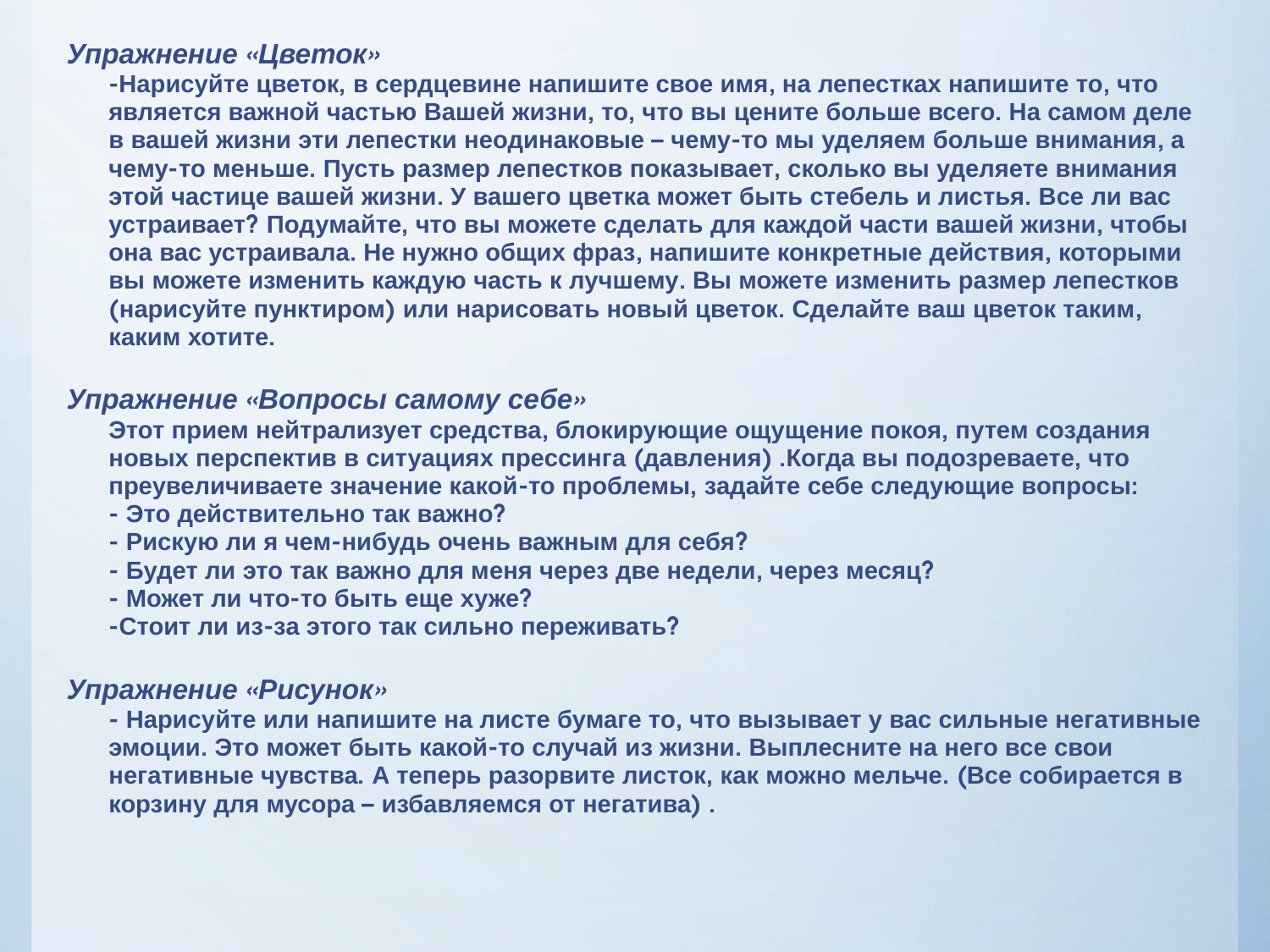

Упражнение «Цветок»
-Нарисуйте цветок, в сердцевине напишите свое имя, на лепестках напишите то, что является важной частью Вашей жизни, то, что вы цените больше всего. На самом деле в вашей жизни эти лепестки неодинаковые – чему-то мы уделяем больше внимания, а чему-то меньше. Пусть размер лепестков показывает, сколько вы уделяете внимания этой частице вашей жизни. У вашего цветка может быть стебель и листья. Все ли вас устраивает? Подумайте, что вы можете сделать для каждой части вашей жизни, чтобы она вас устраивала. Не нужно общих фраз, напишите конкретные действия, которыми вы можете изменить каждую часть к лучшему. Вы можете изменить размер лепестков (нарисуйте пунктиром) или нарисовать новый цветок. Сделайте ваш цветок таким, каким хотите.
Упражнение «Вопросы самому себе»
Этот прием нейтрализует средства, блокирующие ощущение покоя, путем создания новых перспектив в ситуациях прессинга (давления) .Когда вы подозреваете, что преувеличиваете значение какой-то проблемы, задайте себе следующие вопросы:
- Это действительно так важно?
- Рискую ли я чем-нибудь очень важным для себя?
- Будет ли это так важно для меня через две недели, через месяц?
- Может ли что-то быть еще хуже?
-Стоит ли из-за этого так сильно переживать?
Упражнение «Рисунок»
- Нарисуйте или напишите на листе бумаге то, что вызывает у вас сильные негативные эмоции. Это может быть какой-то случай из жизни. Выплесните на него все свои негативные чувства. А теперь разорвите листок, как можно мельче. (Все собирается в корзину для мусора – избавляемся от негатива) .